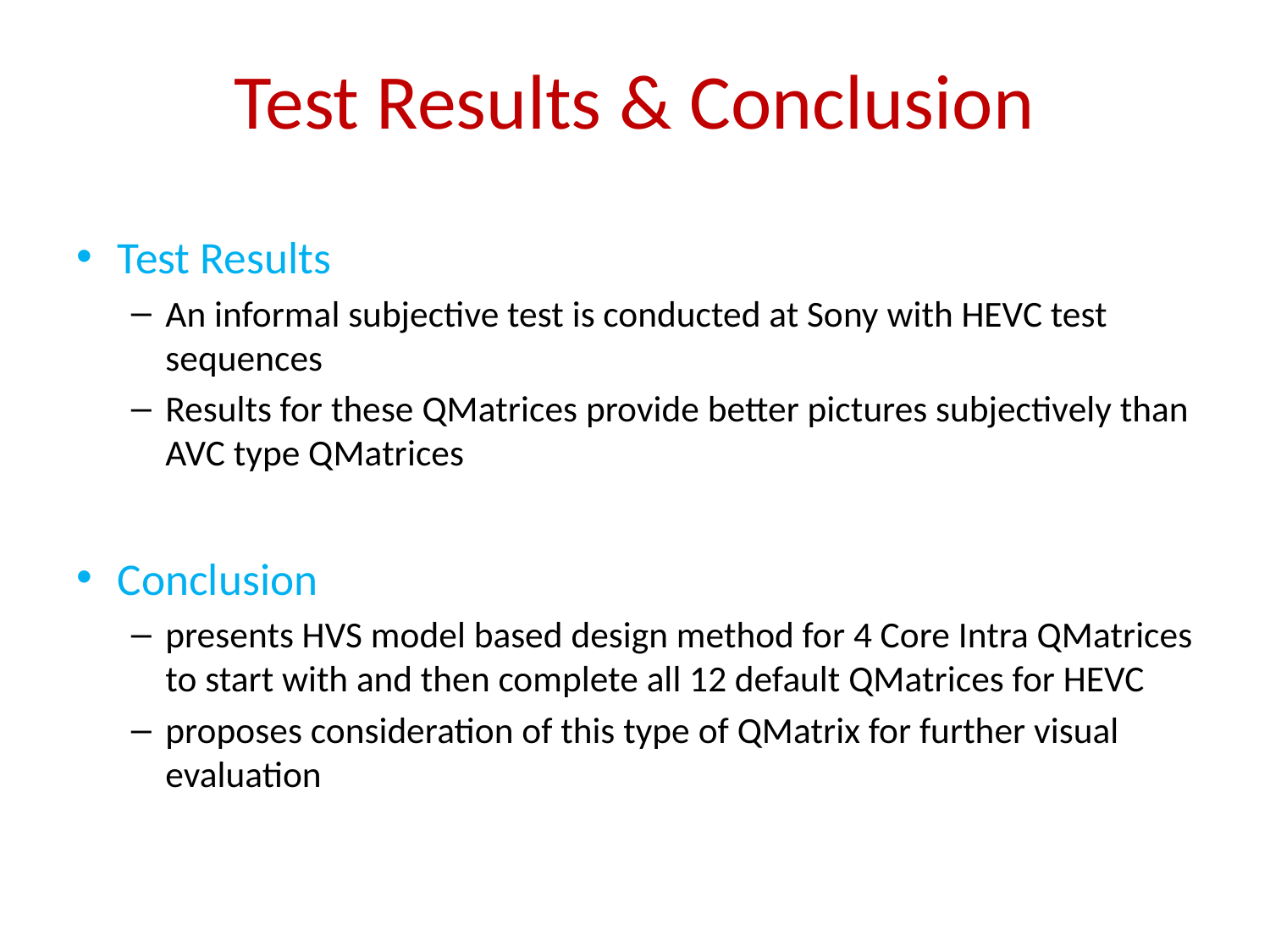

# Test Results & Conclusion
Test Results
An informal subjective test is conducted at Sony with HEVC test sequences
Results for these QMatrices provide better pictures subjectively than AVC type QMatrices

Conclusion
presents HVS model based design method for 4 Core Intra QMatrices to start with and then complete all 12 default QMatrices for HEVC
proposes consideration of this type of QMatrix for further visual evaluation